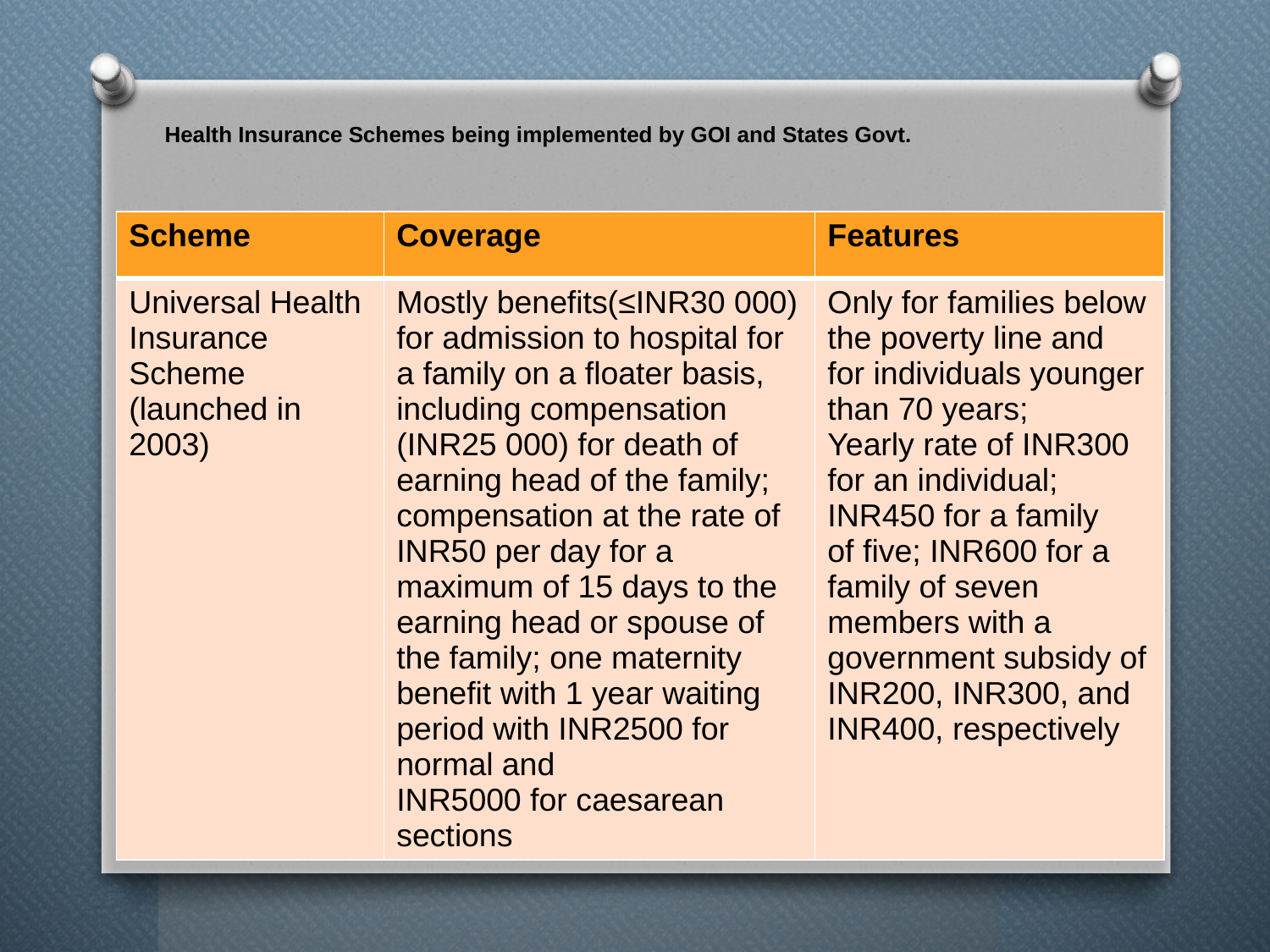

# Health Insurance Schemes being implemented by GOI and States Govt.
| Scheme | Coverage | Features |
| --- | --- | --- |
| Universal Health Insurance Scheme (launched in 2003) | Mostly benefits(≤INR30 000) for admission to hospital for a family on a floater basis, including compensation (INR25 000) for death of earning head of the family; compensation at the rate of INR50 per day for a maximum of 15 days to the earning head or spouse of the family; one maternity benefit with 1 year waiting period with INR2500 for normal and INR5000 for caesarean sections | Only for families below the poverty line and for individuals younger than 70 years; Yearly rate of INR300 for an individual; INR450 for a family of five; INR600 for a family of seven members with a government subsidy of INR200, INR300, and INR400, respectively |